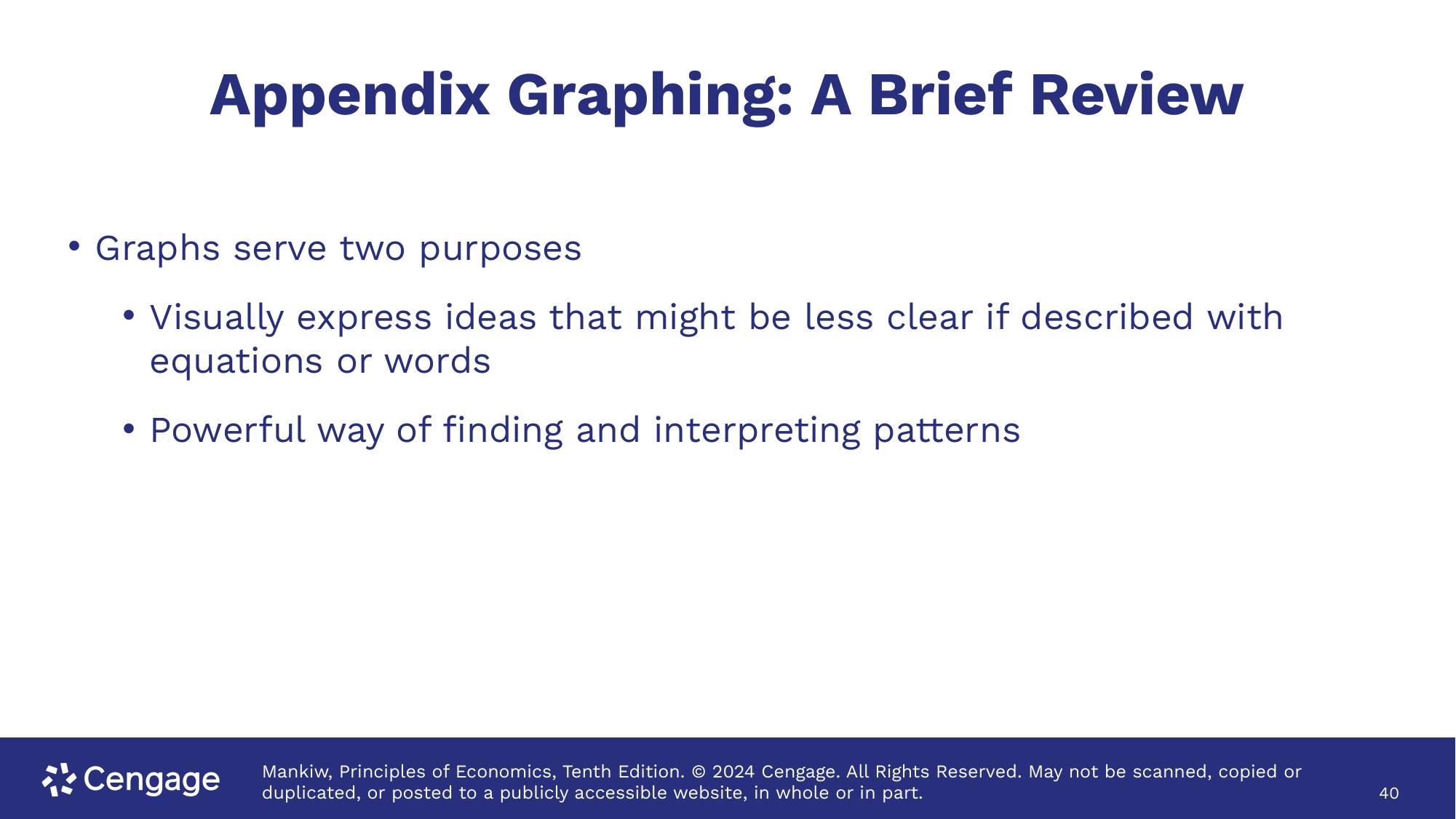

# Appendix Graphing: A Brief Review
Graphs serve two purposes
Visually express ideas that might be less clear if described with equations or words
Powerful way of finding and interpreting patterns